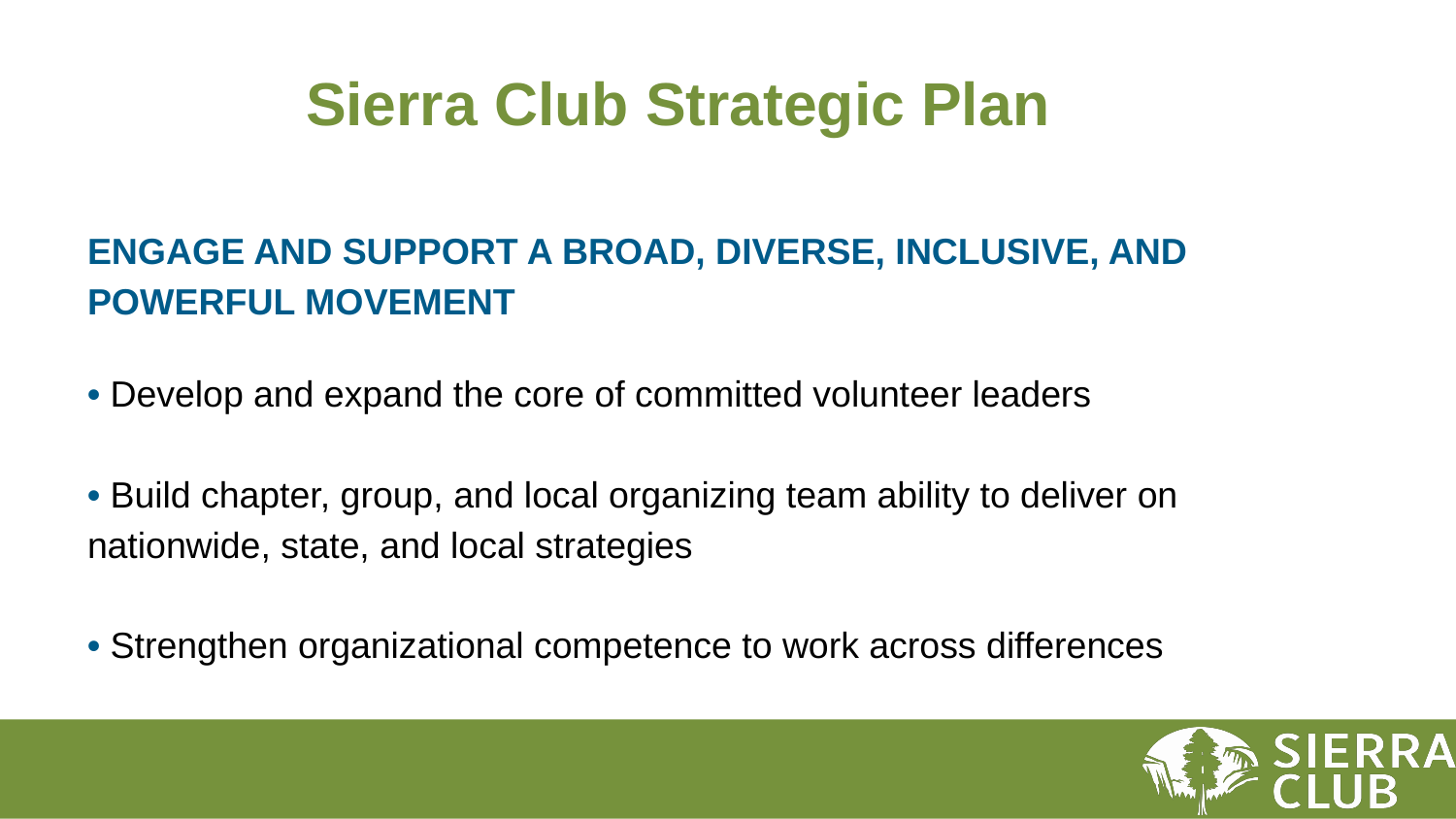

# Sierra Club Strategic Plan

ENGAGE AND SUPPORT A BROAD, DIVERSE, INCLUSIVE, AND POWERFUL MOVEMENT

• Develop and expand the core of committed volunteer leaders

• Build chapter, group, and local organizing team ability to deliver on nationwide, state, and local strategies

• Strengthen organizational competence to work across differences